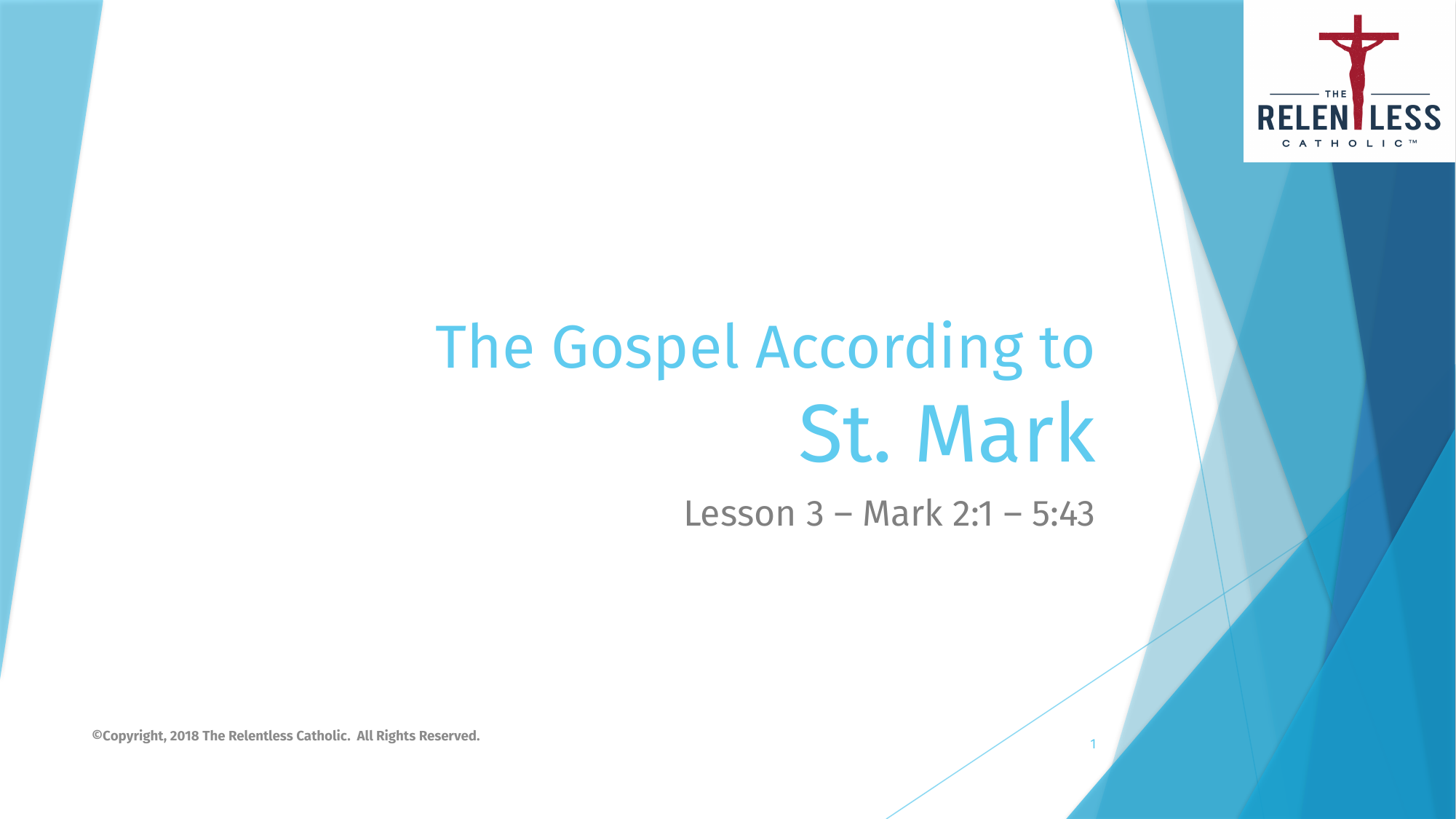

# The Gospel According to St. Mark
Lesson 3 – Mark 2:1 – 5:43
©Copyright, 2018 The Relentless Catholic.  All Rights Reserved.

1